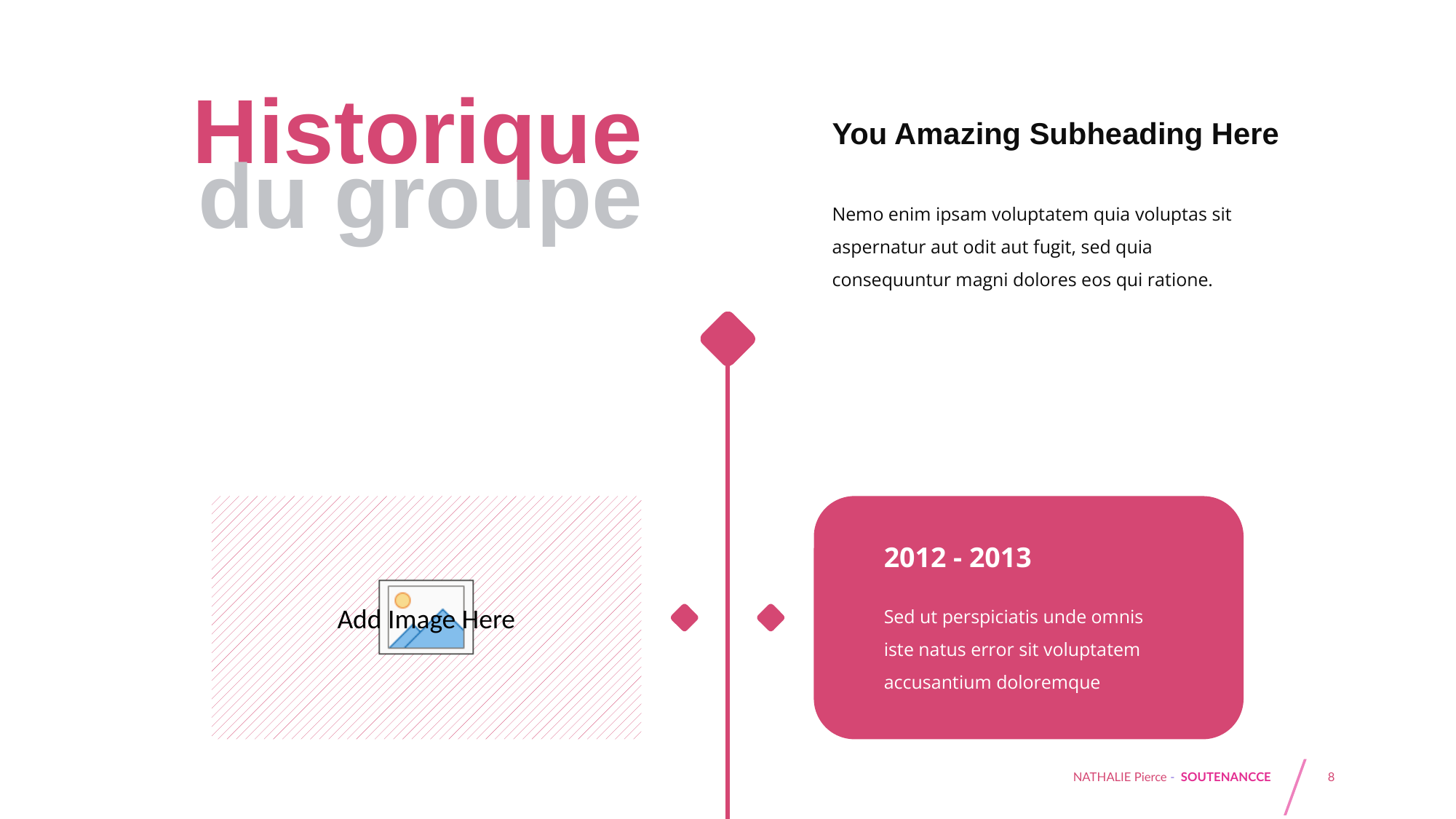

Historique
You Amazing Subheading Here
du groupe
Nemo enim ipsam voluptatem quia voluptas sit aspernatur aut odit aut fugit, sed quia consequuntur magni dolores eos qui ratione.

2012 - 2013
Sed ut perspiciatis unde omnis iste natus error sit voluptatem accusantium doloremque